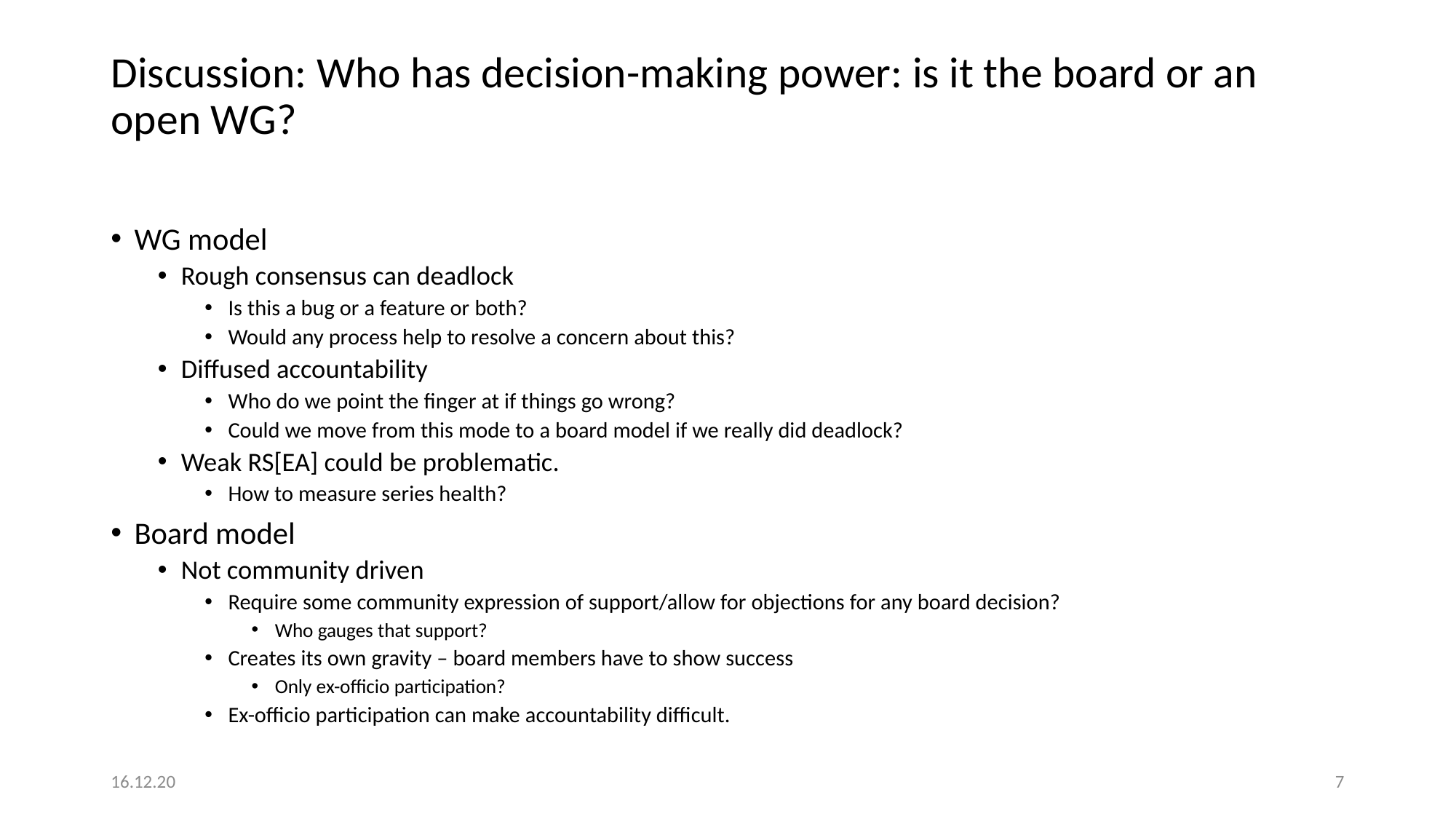

# Discussion: Who has decision-making power: is it the board or an open WG?
WG model
Rough consensus can deadlock
Is this a bug or a feature or both?
Would any process help to resolve a concern about this?
Diffused accountability
Who do we point the finger at if things go wrong?
Could we move from this mode to a board model if we really did deadlock?
Weak RS[EA] could be problematic.
How to measure series health?
Board model
Not community driven
Require some community expression of support/allow for objections for any board decision?
Who gauges that support?
Creates its own gravity – board members have to show success
Only ex-officio participation?
Ex-officio participation can make accountability difficult.
16.12.20
7